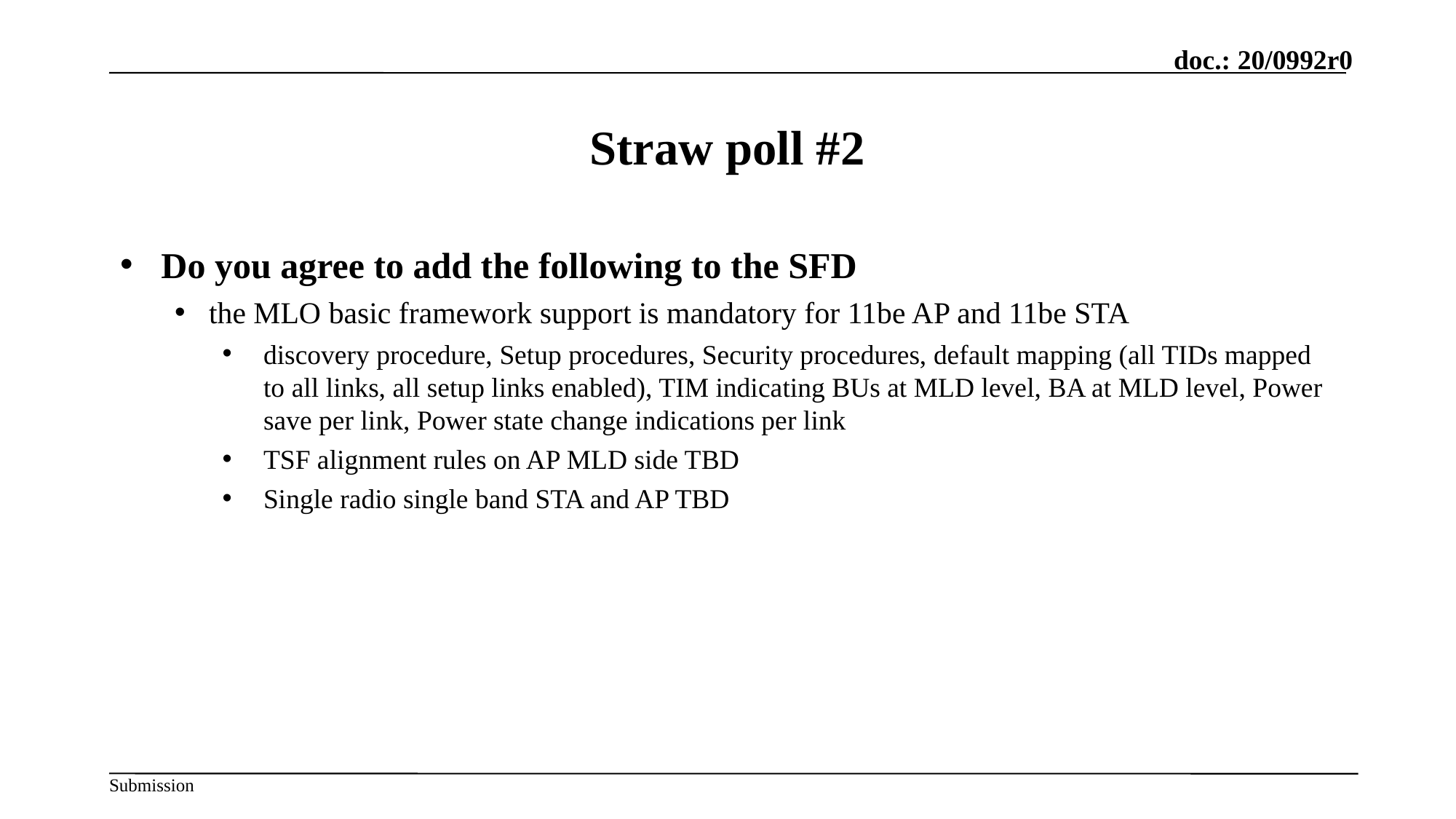

# Straw poll #2
Do you agree to add the following to the SFD
the MLO basic framework support is mandatory for 11be AP and 11be STA
discovery procedure, Setup procedures, Security procedures, default mapping (all TIDs mapped to all links, all setup links enabled), TIM indicating BUs at MLD level, BA at MLD level, Power save per link, Power state change indications per link
TSF alignment rules on AP MLD side TBD
Single radio single band STA and AP TBD